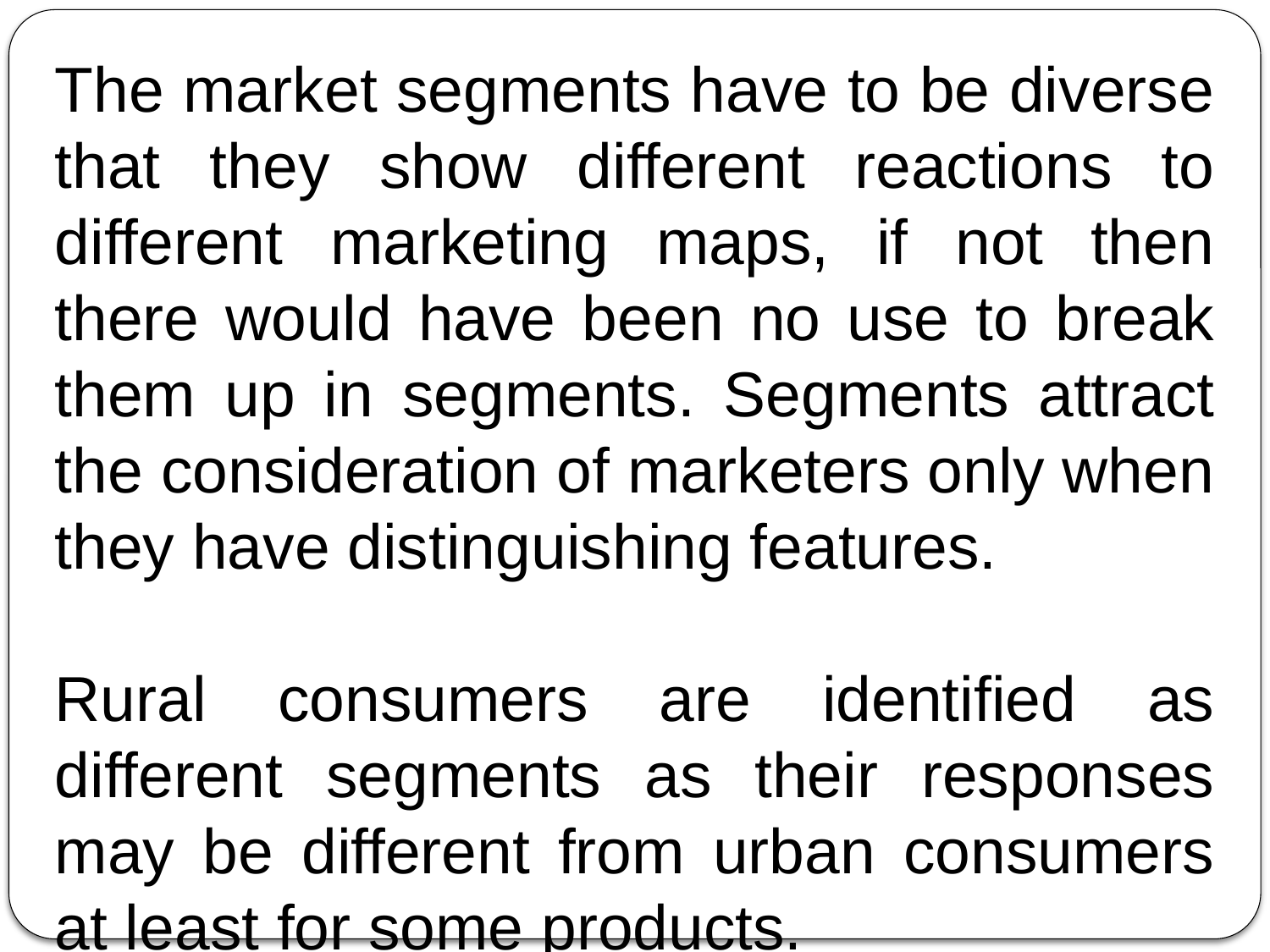

The market segments have to be diverse that they show different reactions to different marketing maps, if not then there would have been no use to break them up in segments. Segments attract the consideration of marketers only when they have distinguishing features.

Rural consumers are identified as different segments as their responses may be different from urban consumers at least for some products.